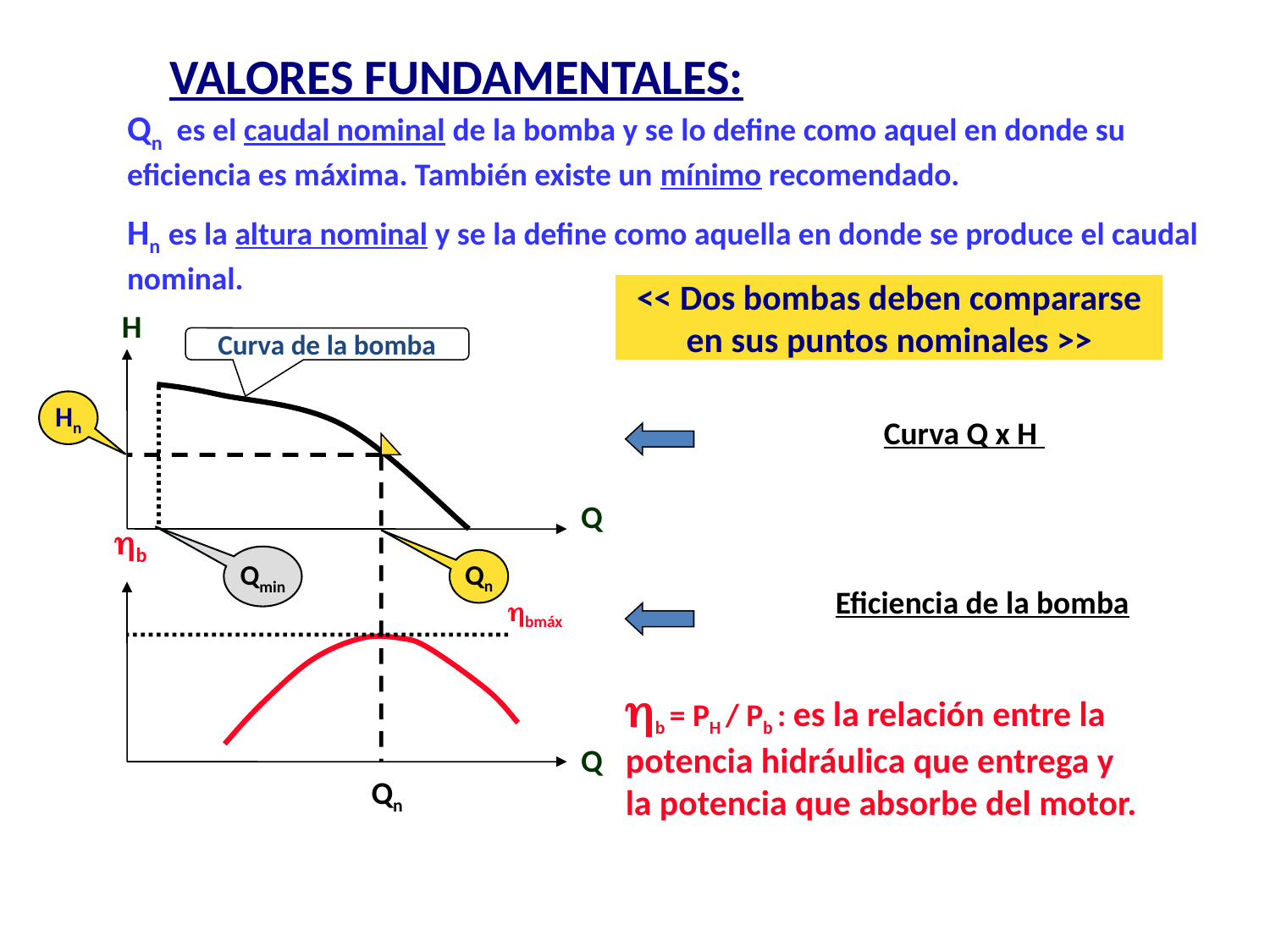

VALORES FUNDAMENTALES:
Qn  es el caudal nominal de la bomba y se lo define como aquel en donde su eficiencia es máxima. También existe un mínimo recomendado.
Hn es la altura nominal y se la define como aquella en donde se produce el caudal nominal.
<< Dos bombas deben compararse en sus puntos nominales >>
H
Curva de la bomba

Hn
Curva Q x H

Q
ηb

Qmin
Qn

Eficiencia de la bomba
ηbmáx

ηb = PH / Pb : es la relación entre la
potencia hidráulica que entrega y
la potencia que absorbe del motor.
Q

Qn